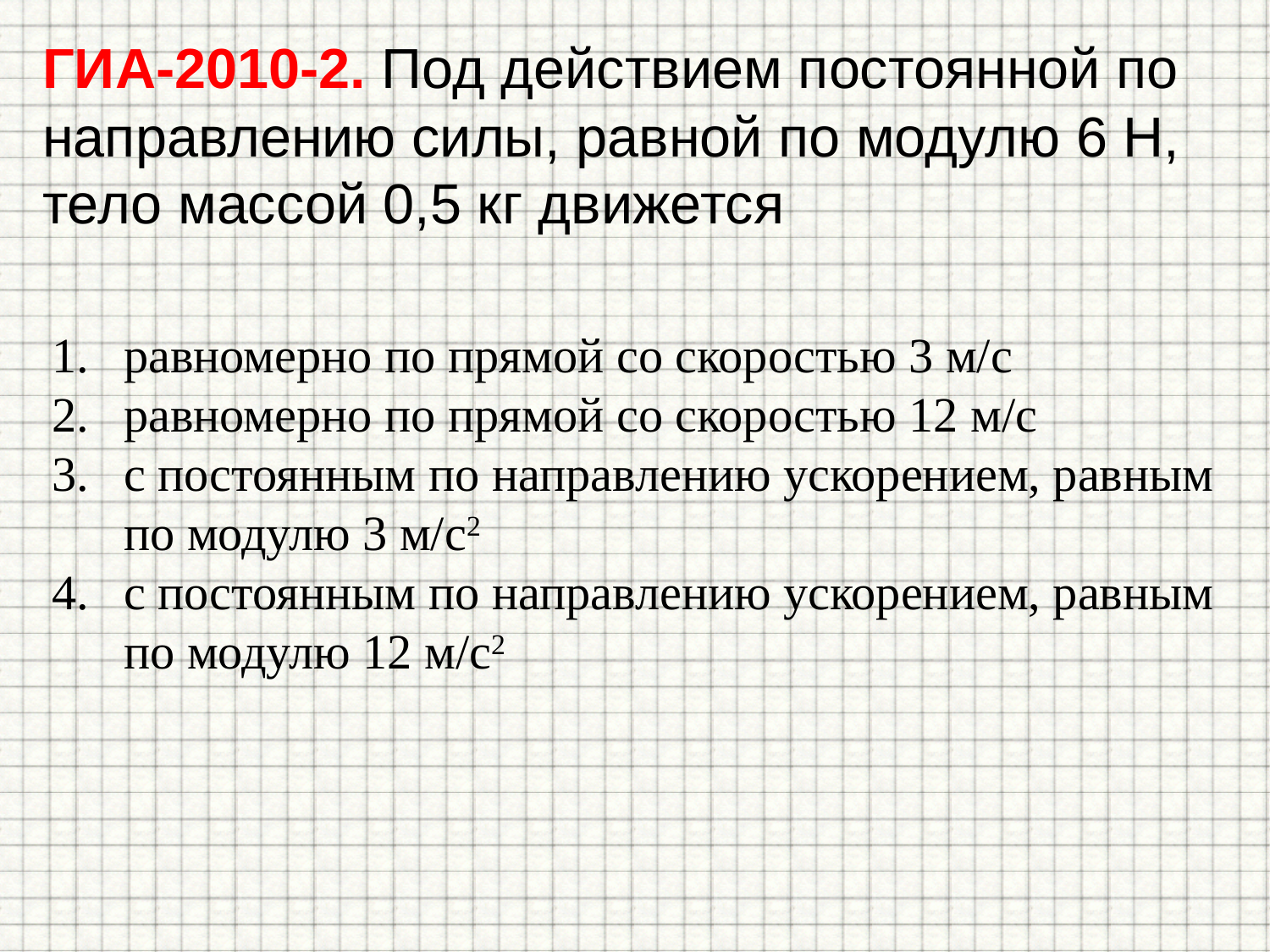

# ГИА-2010-2. Под действием постоянной по направлению силы, равной по модулю 6 Н, тело массой 0,5 кг движется

равномерно по прямой со скоростью 3 м/с
равномерно по прямой со скоростью 12 м/с
с постоянным по направлению ускорением, равным по модулю 3 м/с2
с постоянным по направлению ускорением, равным по модулю 12 м/с2